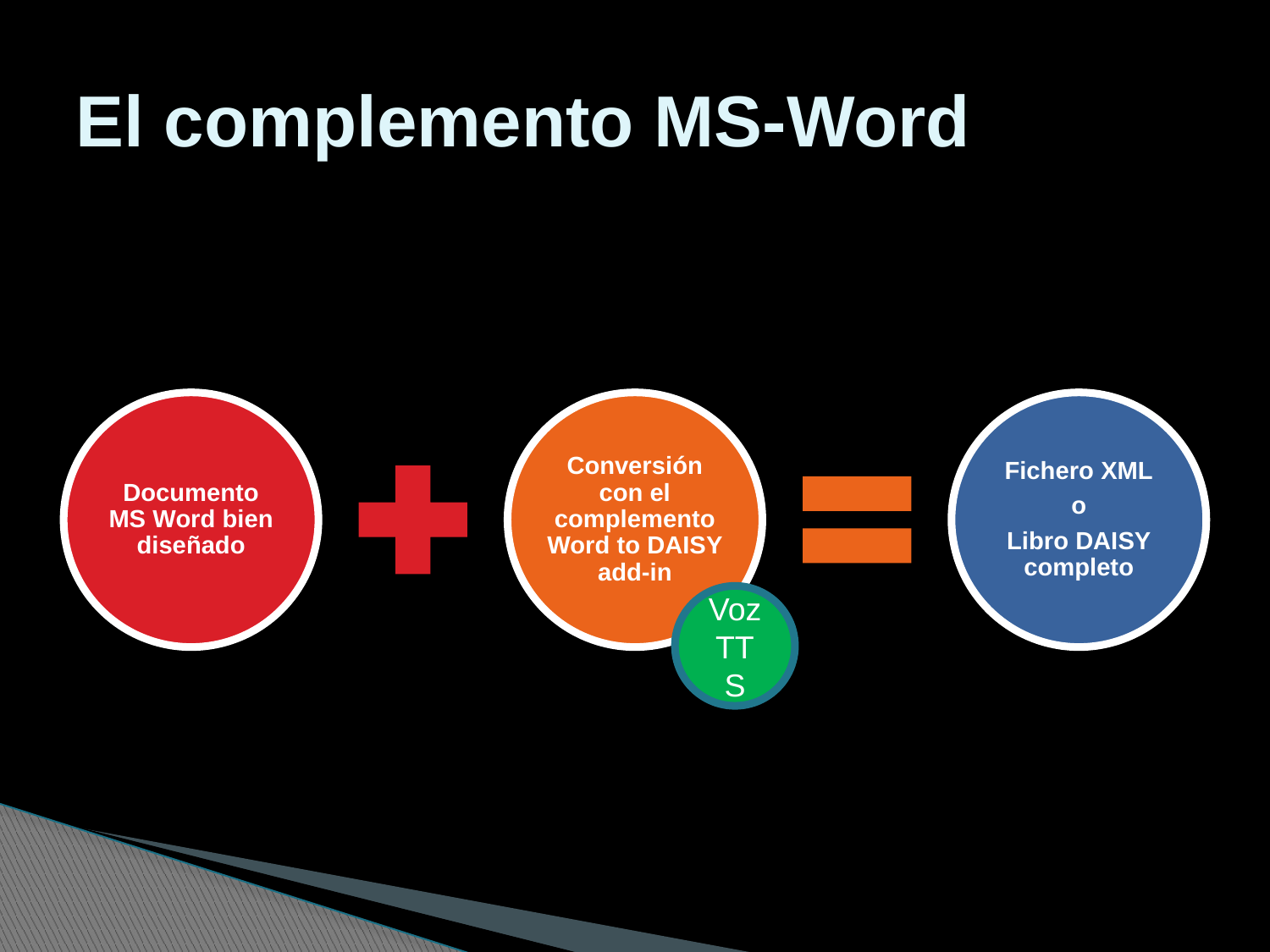

# El complemento MS-Word
Documento MS Word bien diseñado

Conversión con el complemento Word to DAISY add-in

Fichero XML
o
Libro DAISY completo
Voz TTS